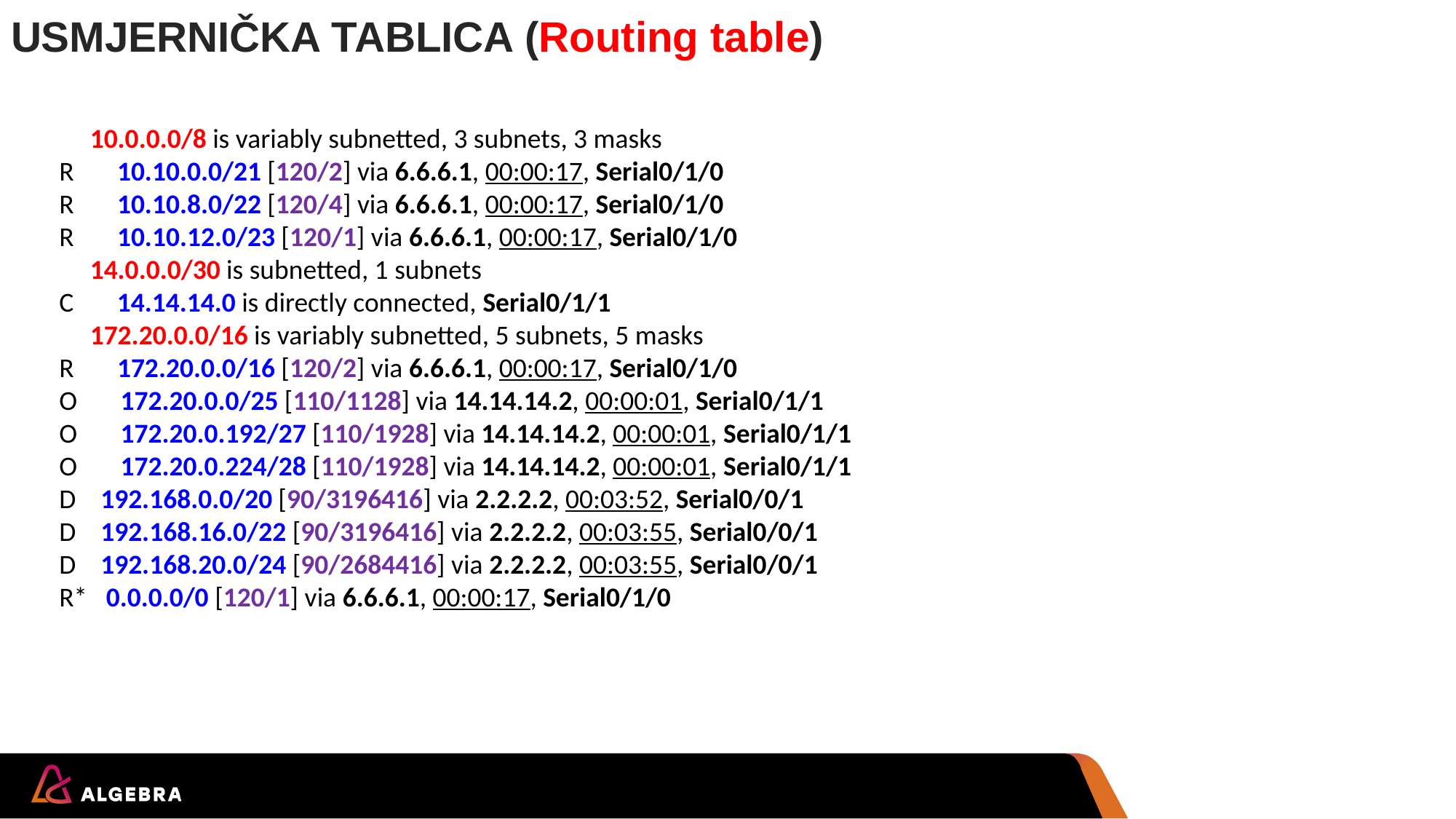

# USMJERNIČKA TABLICA (Routing table)
     10.0.0.0/8 is variably subnetted, 3 subnets, 3 masks
R       10.10.0.0/21 [120/2] via 6.6.6.1, 00:00:17, Serial0/1/0
R       10.10.8.0/22 [120/4] via 6.6.6.1, 00:00:17, Serial0/1/0
R       10.10.12.0/23 [120/1] via 6.6.6.1, 00:00:17, Serial0/1/0
     14.0.0.0/30 is subnetted, 1 subnets
C       14.14.14.0 is directly connected, Serial0/1/1
     172.20.0.0/16 is variably subnetted, 5 subnets, 5 masks
R       172.20.0.0/16 [120/2] via 6.6.6.1, 00:00:17, Serial0/1/0
O       172.20.0.0/25 [110/1128] via 14.14.14.2, 00:00:01, Serial0/1/1
O       172.20.0.192/27 [110/1928] via 14.14.14.2, 00:00:01, Serial0/1/1
O       172.20.0.224/28 [110/1928] via 14.14.14.2, 00:00:01, Serial0/1/1
D    192.168.0.0/20 [90/3196416] via 2.2.2.2, 00:03:52, Serial0/0/1
D    192.168.16.0/22 [90/3196416] via 2.2.2.2, 00:03:55, Serial0/0/1
D    192.168.20.0/24 [90/2684416] via 2.2.2.2, 00:03:55, Serial0/0/1
R*   0.0.0.0/0 [120/1] via 6.6.6.1, 00:00:17, Serial0/1/0